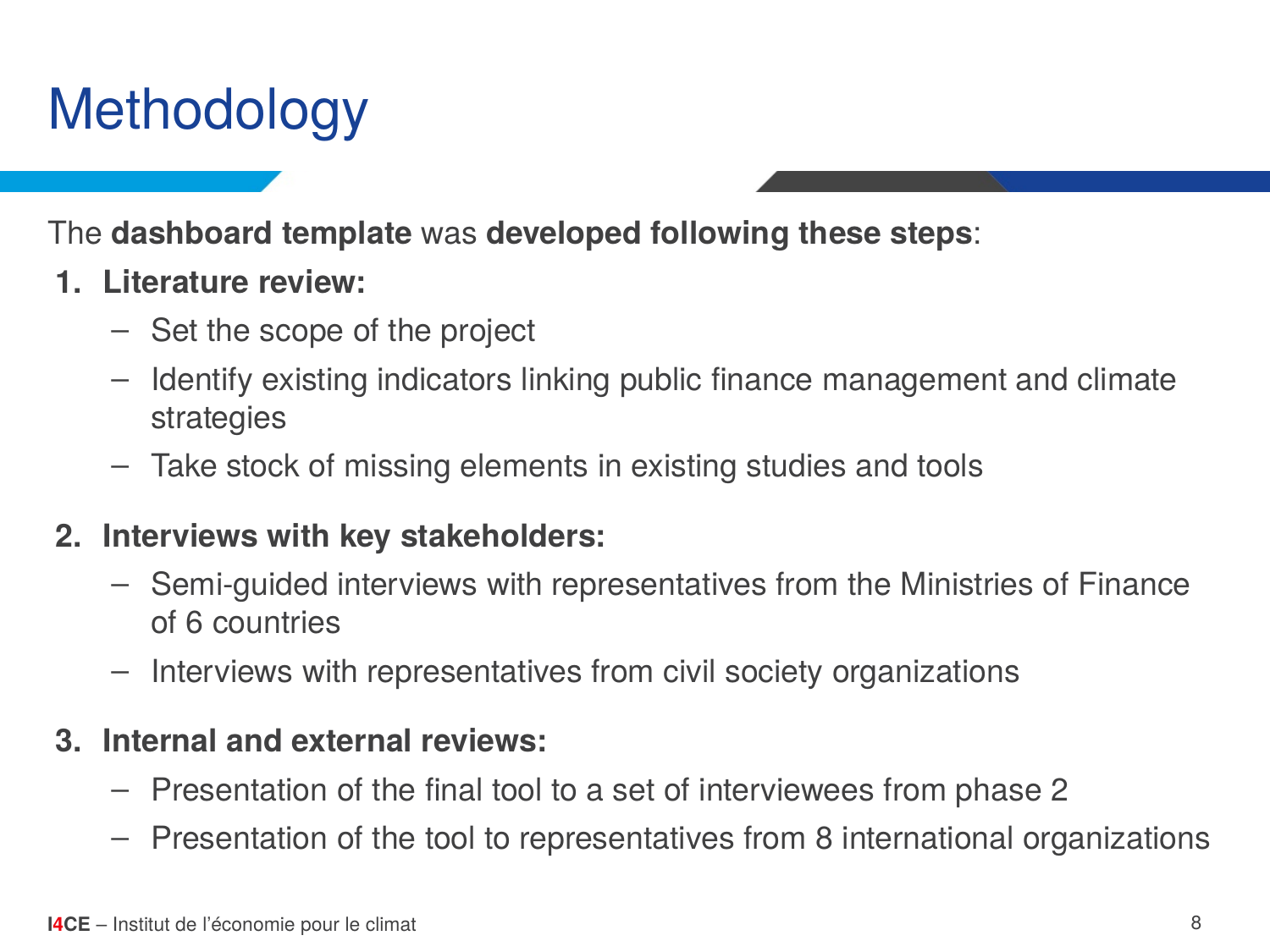

# Methodology
The dashboard template was developed following these steps:
Literature review:
Set the scope of the project
Identify existing indicators linking public finance management and climate strategies
Take stock of missing elements in existing studies and tools
Interviews with key stakeholders:
Semi-guided interviews with representatives from the Ministries of Finance of 6 countries
Interviews with representatives from civil society organizations
Internal and external reviews:
Presentation of the final tool to a set of interviewees from phase 2
Presentation of the tool to representatives from 8 international organizations